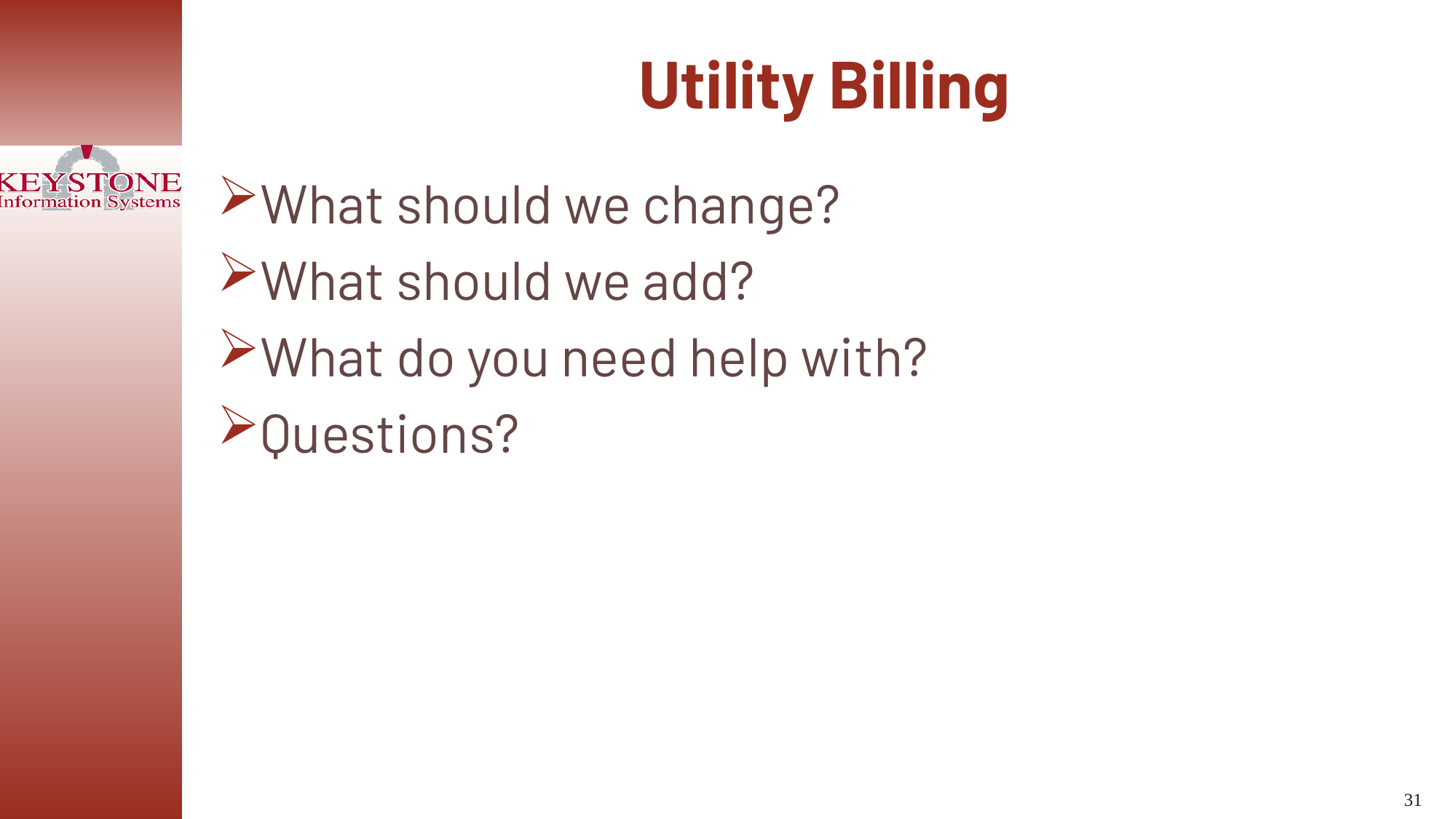

Utility Billing
What should we change?
What should we add?
What do you need help with?
Questions?

31